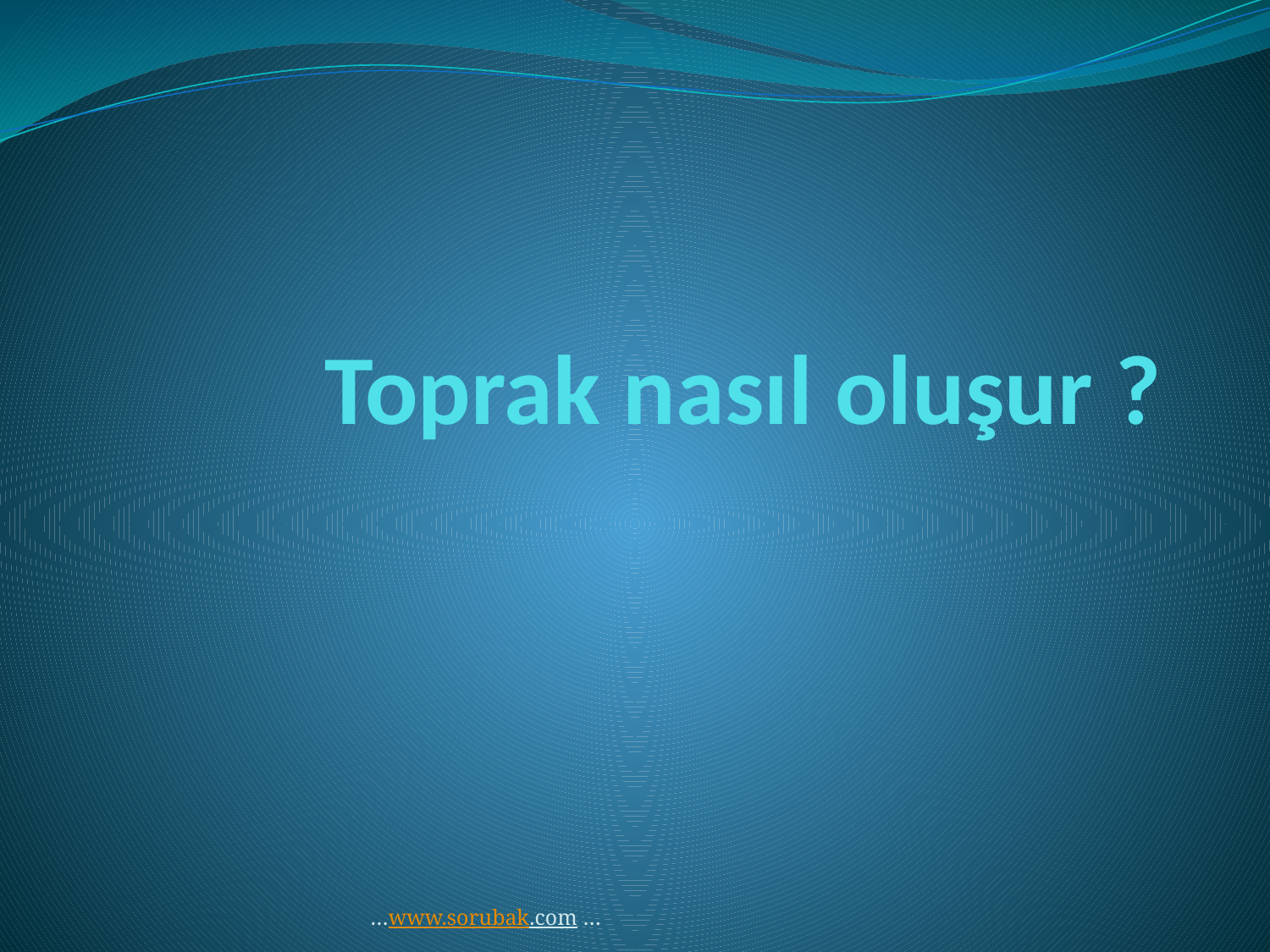

# Toprak nasıl oluşur ?

…www.sorubak.com …